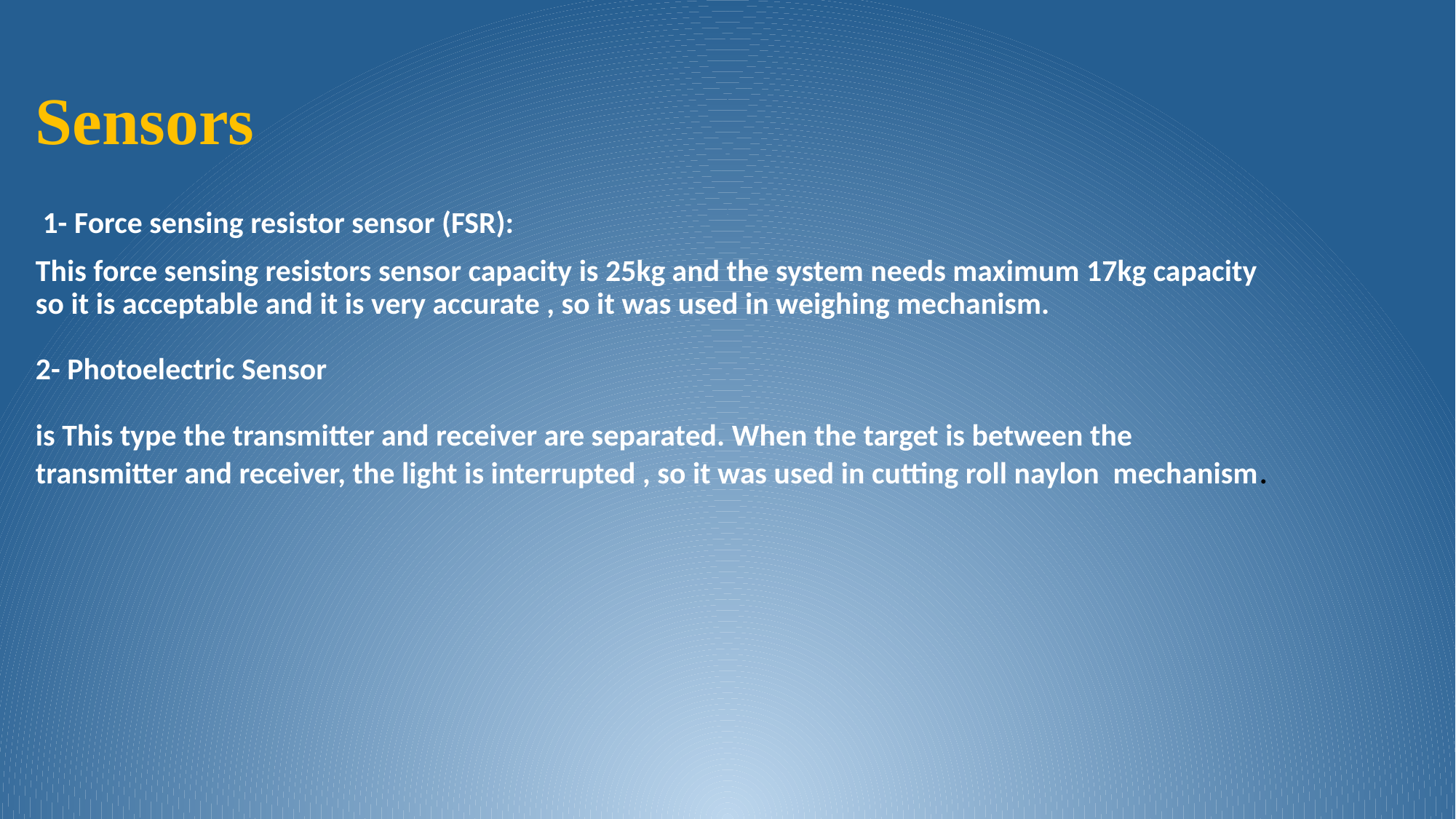

# Sensors
 1- Force sensing resistor sensor (FSR):
This force sensing resistors sensor capacity is 25kg and the system needs maximum 17kg capacity so it is acceptable and it is very accurate , so it was used in weighing mechanism.
2- Photoelectric Sensor
is This type the transmitter and receiver are separated. When the target is between the transmitter and receiver, the light is interrupted , so it was used in cutting roll naylon  mechanism.